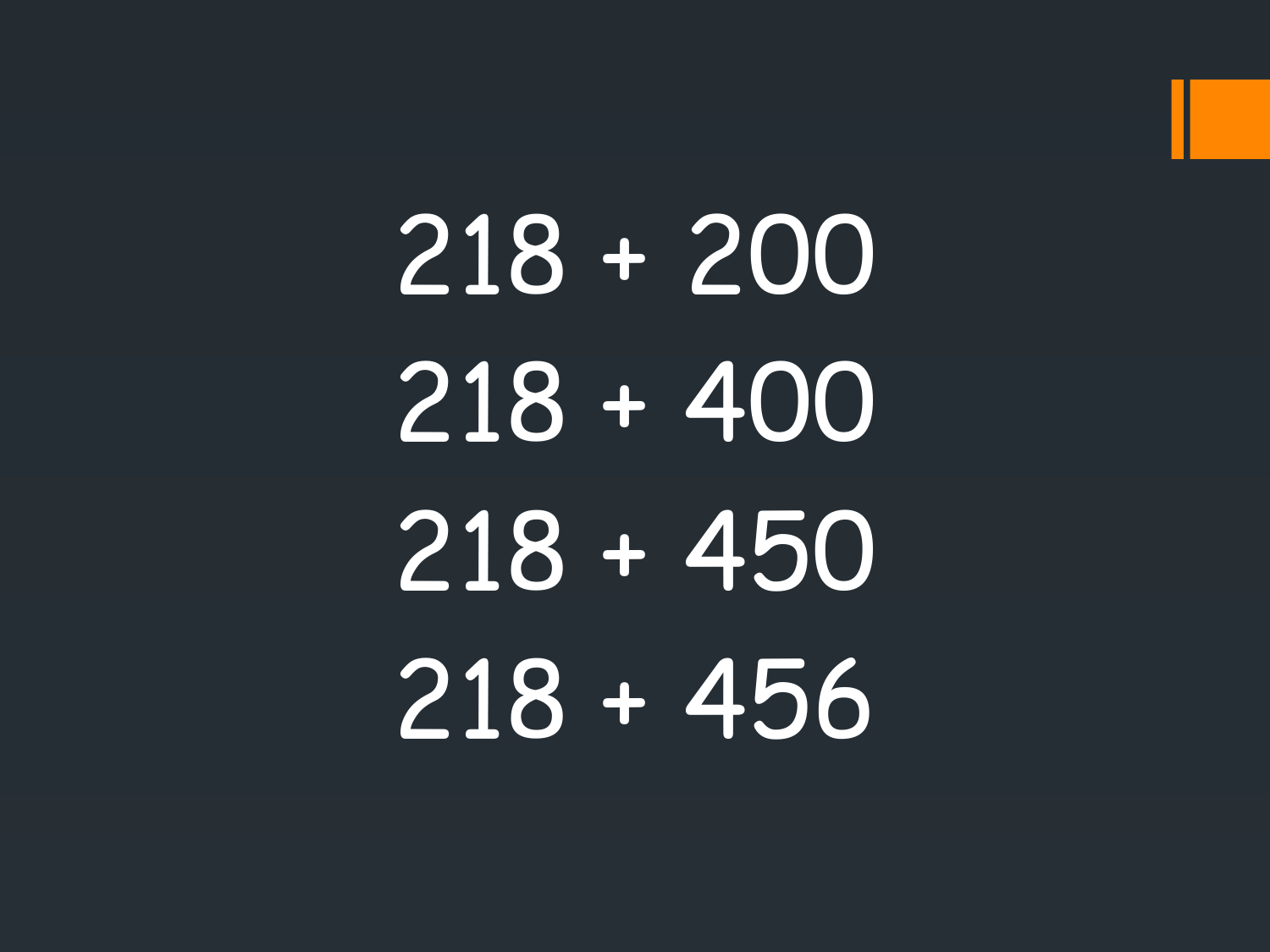

218 + 200
218 + 400
218 + 450
218 + 456